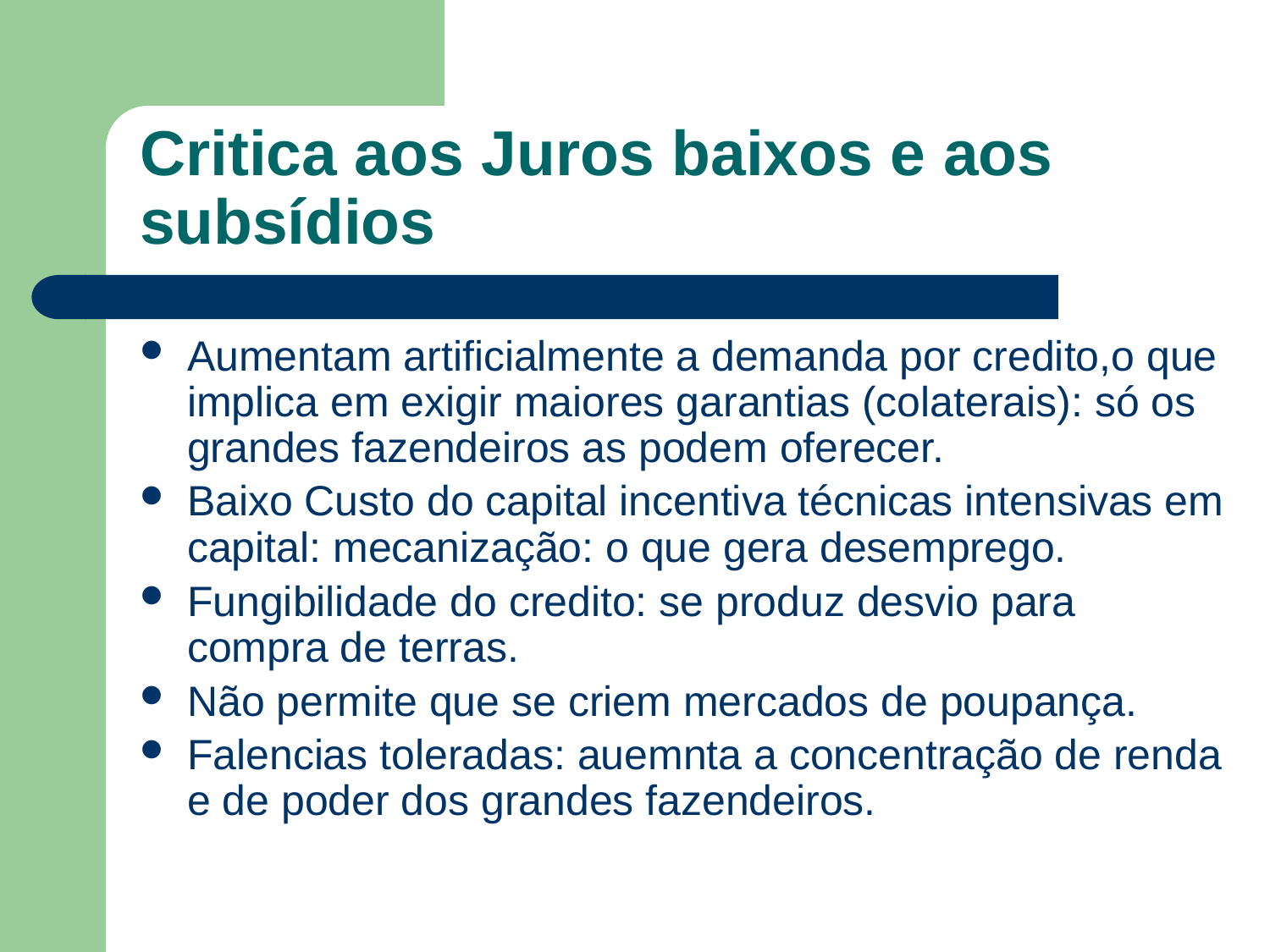

# Critica aos Juros baixos e aos subsídios
Aumentam artificialmente a demanda por credito,o que implica em exigir maiores garantias (colaterais): só os grandes fazendeiros as podem oferecer.
Baixo Custo do capital incentiva técnicas intensivas em capital: mecanização: o que gera desemprego.
Fungibilidade do credito: se produz desvio para compra de terras.
Não permite que se criem mercados de poupança.
Falencias toleradas: auemnta a concentração de renda e de poder dos grandes fazendeiros.